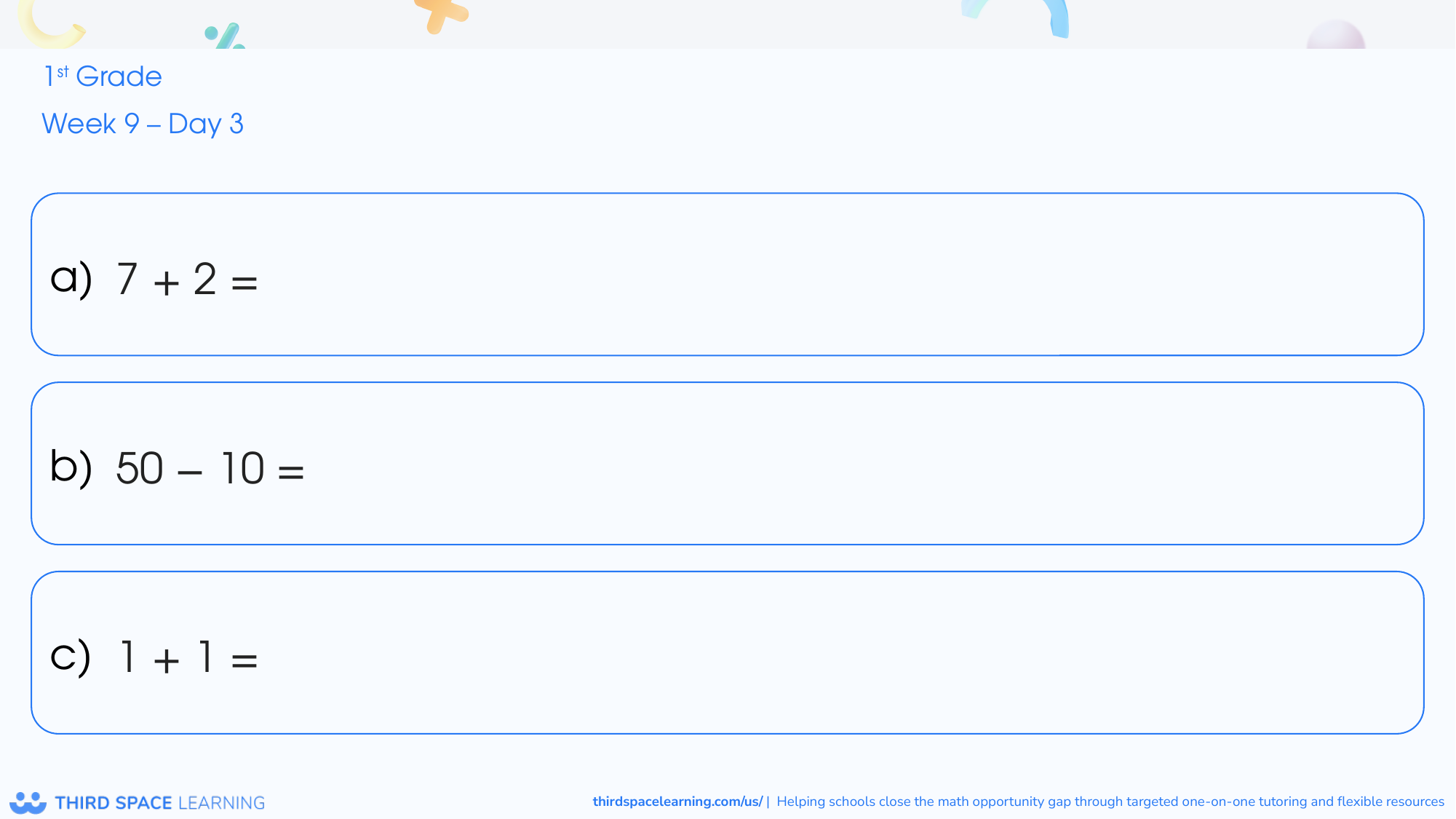

1st Grade
Week 9 – Day 3
7 + 2 =
50 − 10 =
1 + 1 =